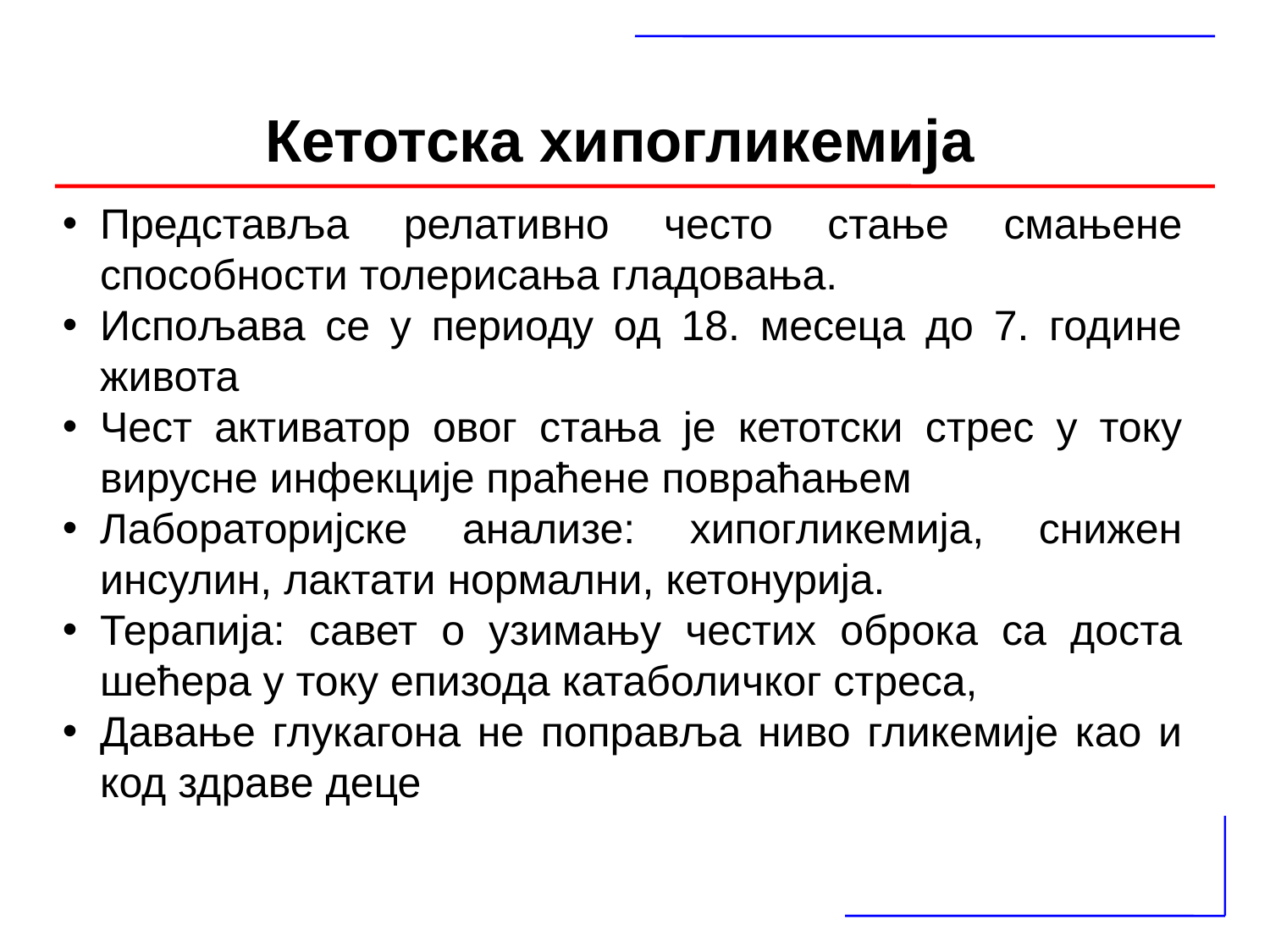

Кетотска хипогликемија
Представља релативно често стање смањене способности толерисања гладовања.
Испољава се у периоду од 18. месеца до 7. године живота
Чест активатор овог стања је кетотски стрес у току вирусне инфекције праћене повраћањем
Лабораторијске анализе: хипогликемија, снижен инсулин, лактати нормални, кетонурија.
Терапија: савет о узимању честих оброка са доста шећера у току епизода катаболичког стреса,
Давање глукагона не поправља ниво гликемије као и код здраве деце